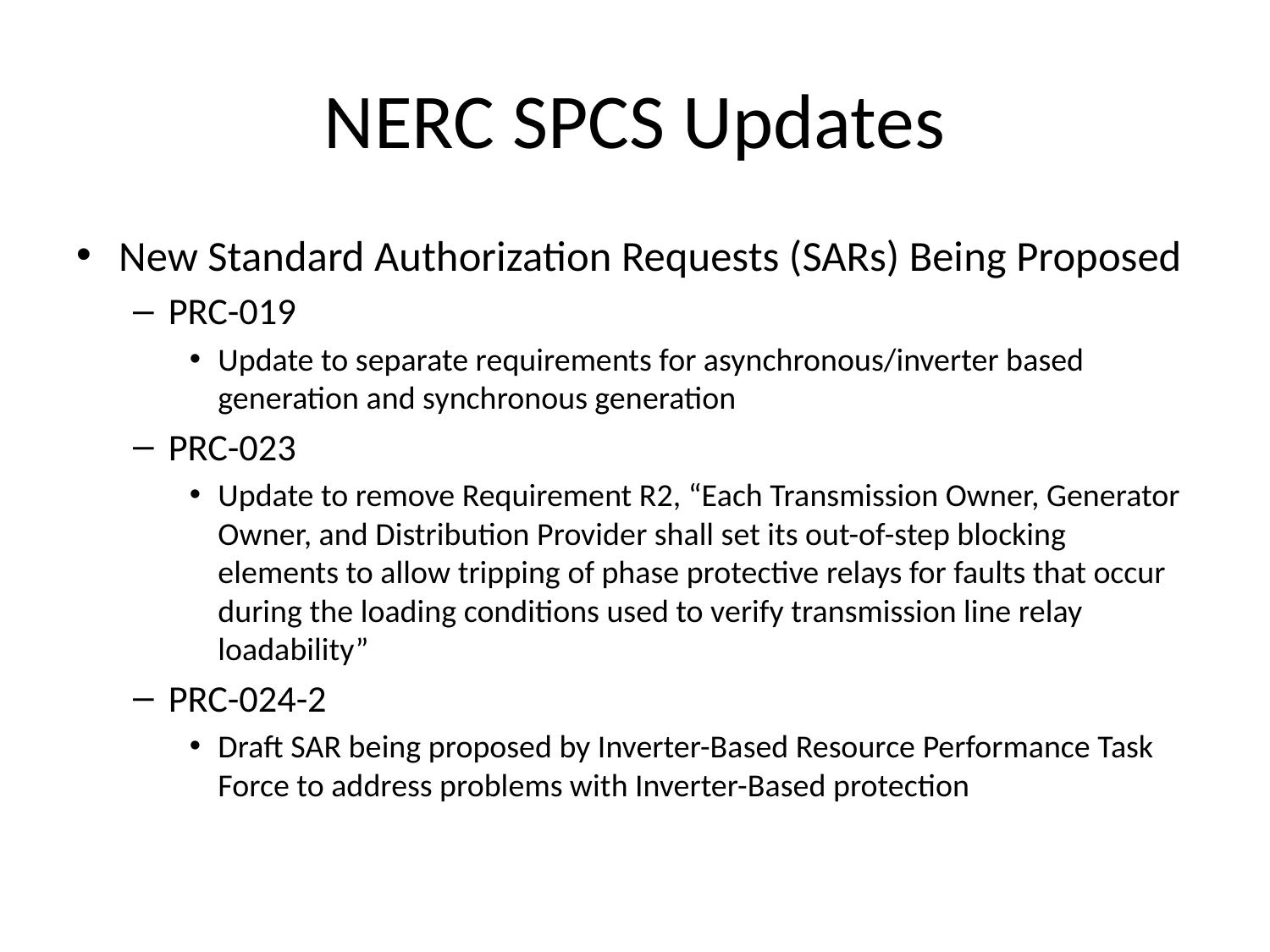

# NERC SPCS Updates
New Standard Authorization Requests (SARs) Being Proposed
PRC-019
Update to separate requirements for asynchronous/inverter based generation and synchronous generation
PRC-023
Update to remove Requirement R2, “Each Transmission Owner, Generator Owner, and Distribution Provider shall set its out-of-step blocking elements to allow tripping of phase protective relays for faults that occur during the loading conditions used to verify transmission line relay loadability”
PRC-024-2
Draft SAR being proposed by Inverter-Based Resource Performance Task Force to address problems with Inverter-Based protection